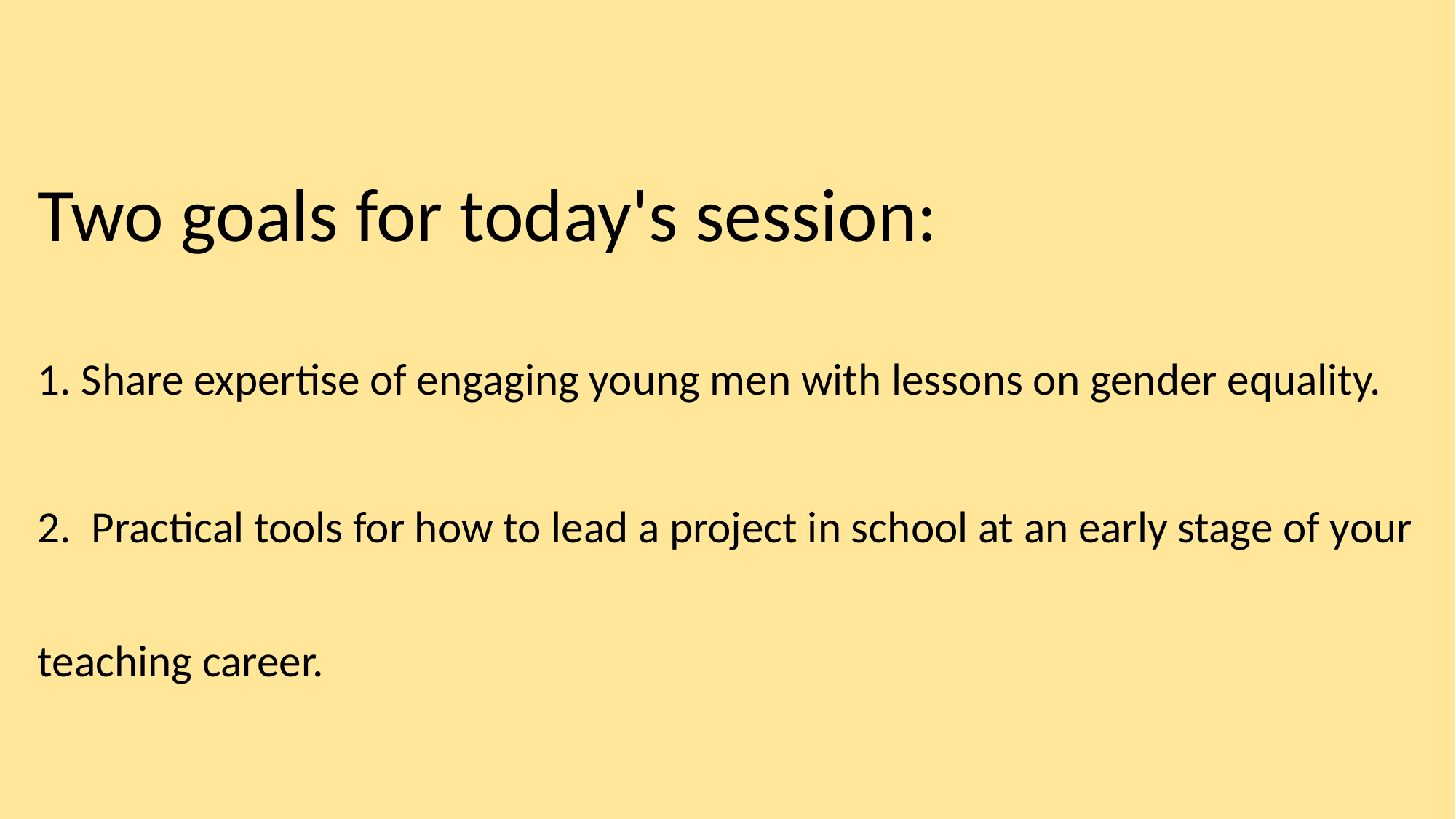

Two goals for today's session:
1. Share expertise of engaging young men with lessons on gender equality.
2.  Practical tools for how to lead a project in school at an early stage of your teaching career.